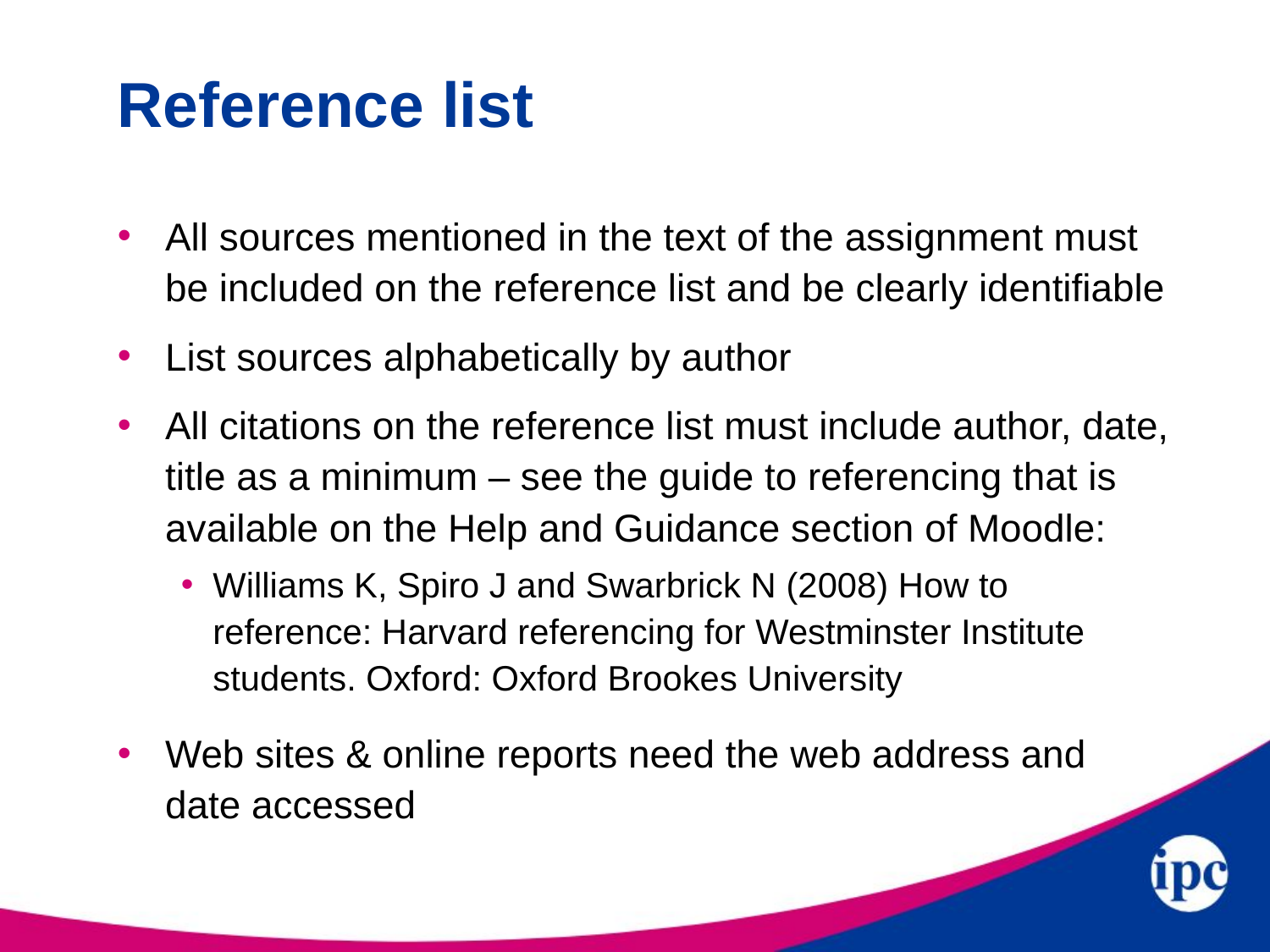

# Reference list
All sources mentioned in the text of the assignment must be included on the reference list and be clearly identifiable
List sources alphabetically by author
All citations on the reference list must include author, date, title as a minimum – see the guide to referencing that is available on the Help and Guidance section of Moodle:
Williams K, Spiro J and Swarbrick N (2008) How to reference: Harvard referencing for Westminster Institute students. Oxford: Oxford Brookes University
Web sites & online reports need the web address and date accessed